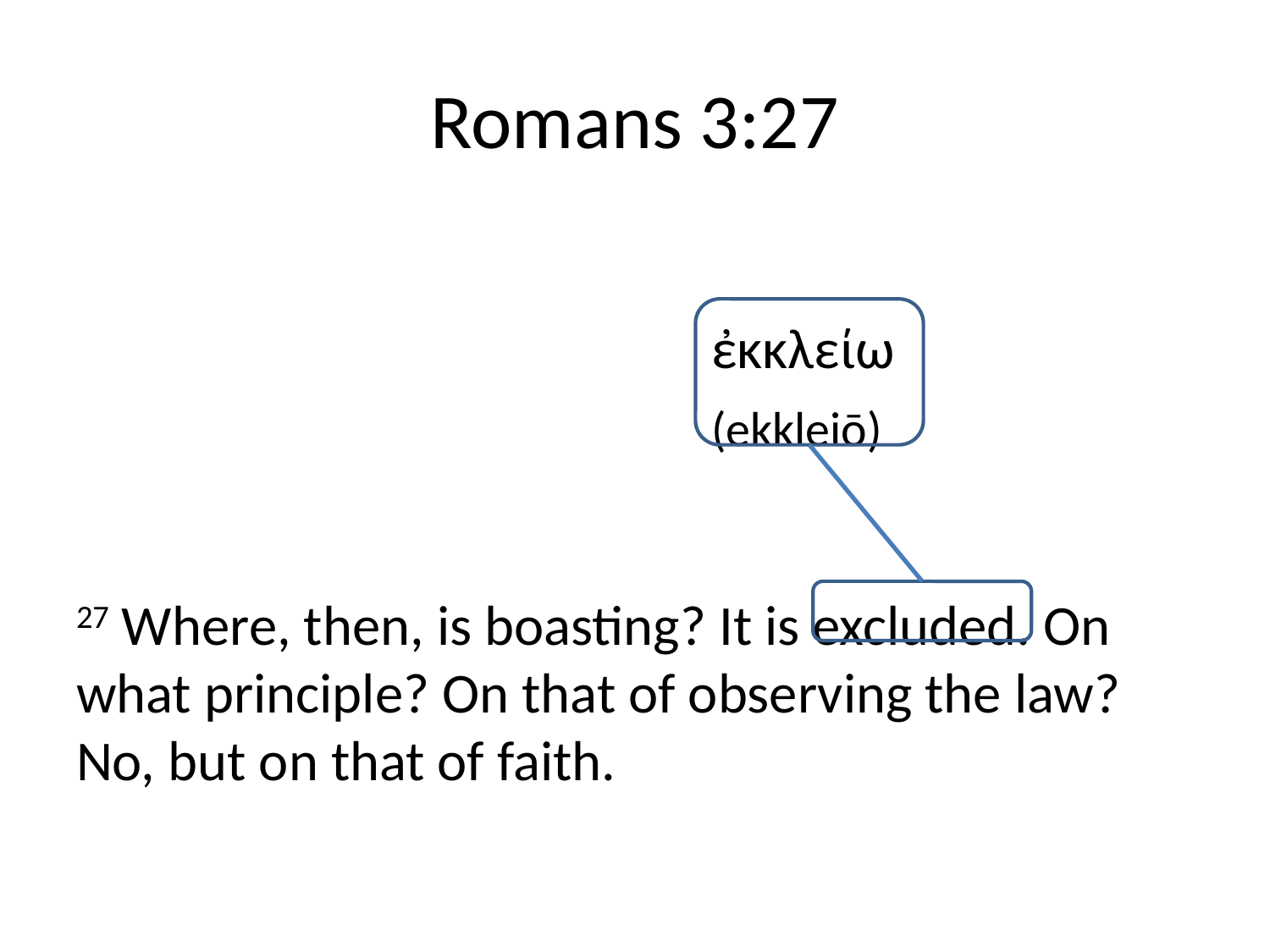

# Romans 3:27

					ἐκκλείω
					(ekkleiō)

27 Where, then, is boasting? It is excluded. On what principle? On that of observing the law? No, but on that of faith.